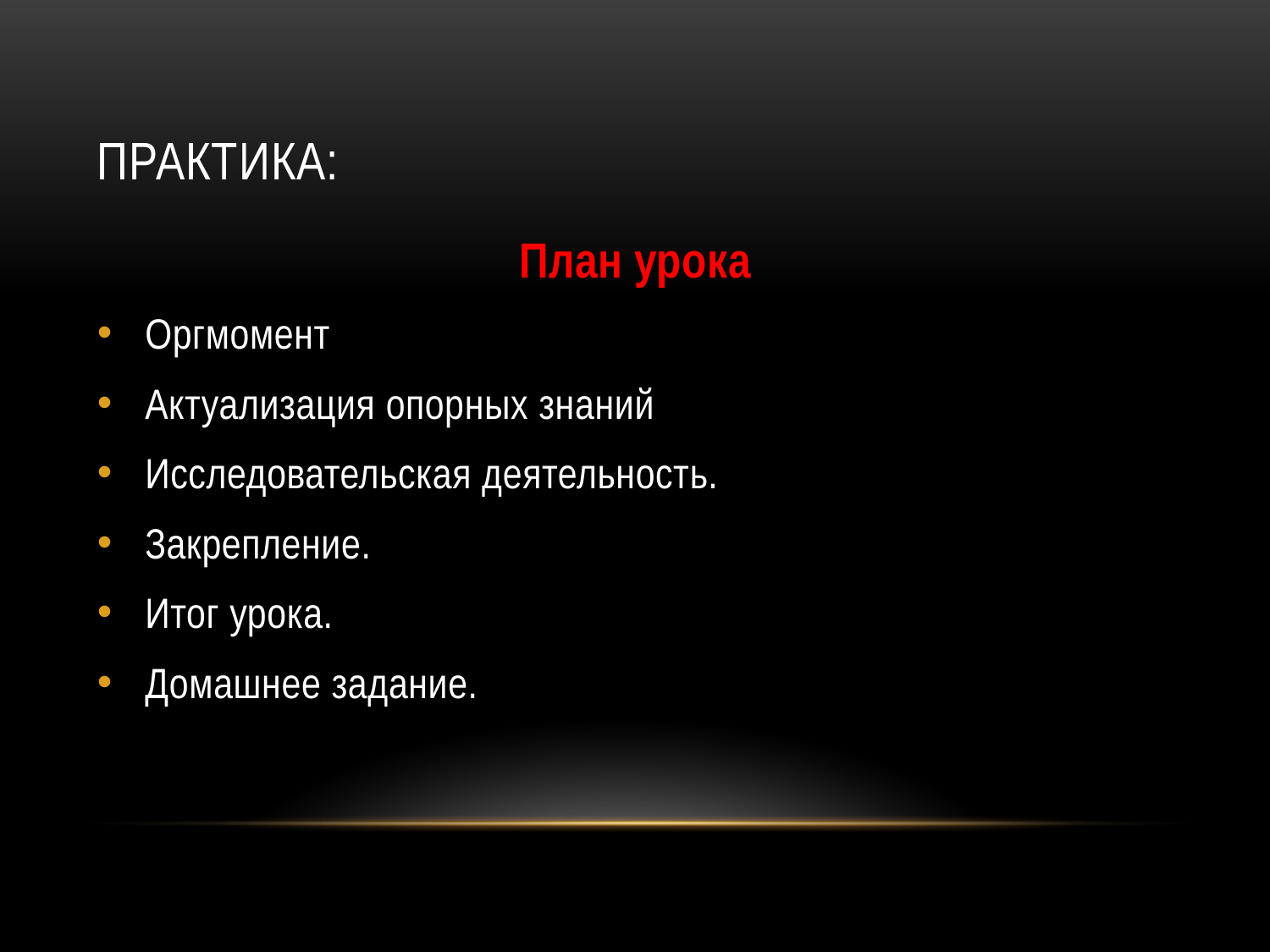

# Практика:
План урока
Оргмомент
Актуализация опорных знаний
Исследовательская деятельность.
Закрепление.
Итог урока.
Домашнее задание.